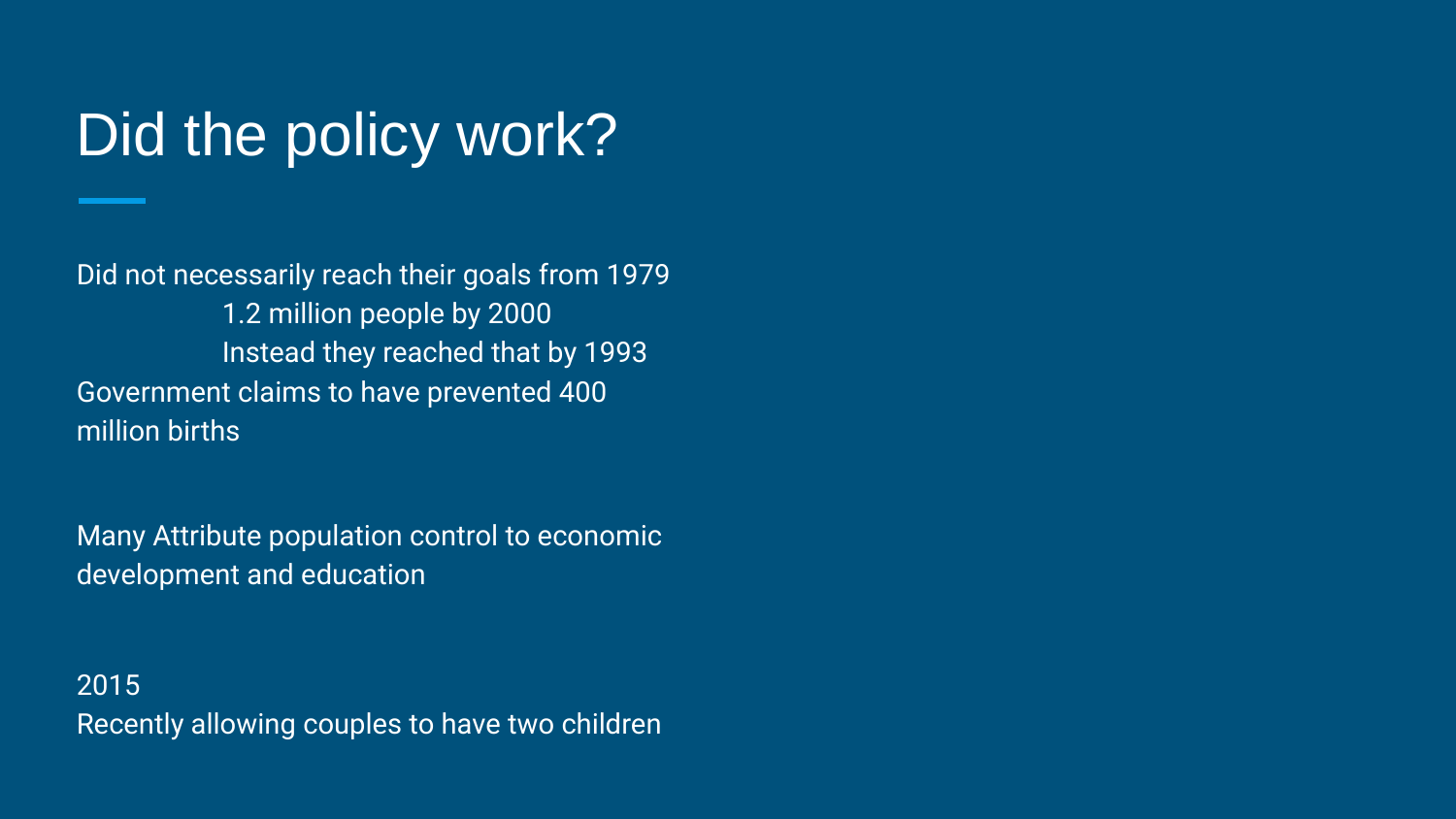

# Did the policy work?
Did not necessarily reach their goals from 1979
	1.2 million people by 2000
	Instead they reached that by 1993
Government claims to have prevented 400 million births
Many Attribute population control to economic development and education
2015
Recently allowing couples to have two children